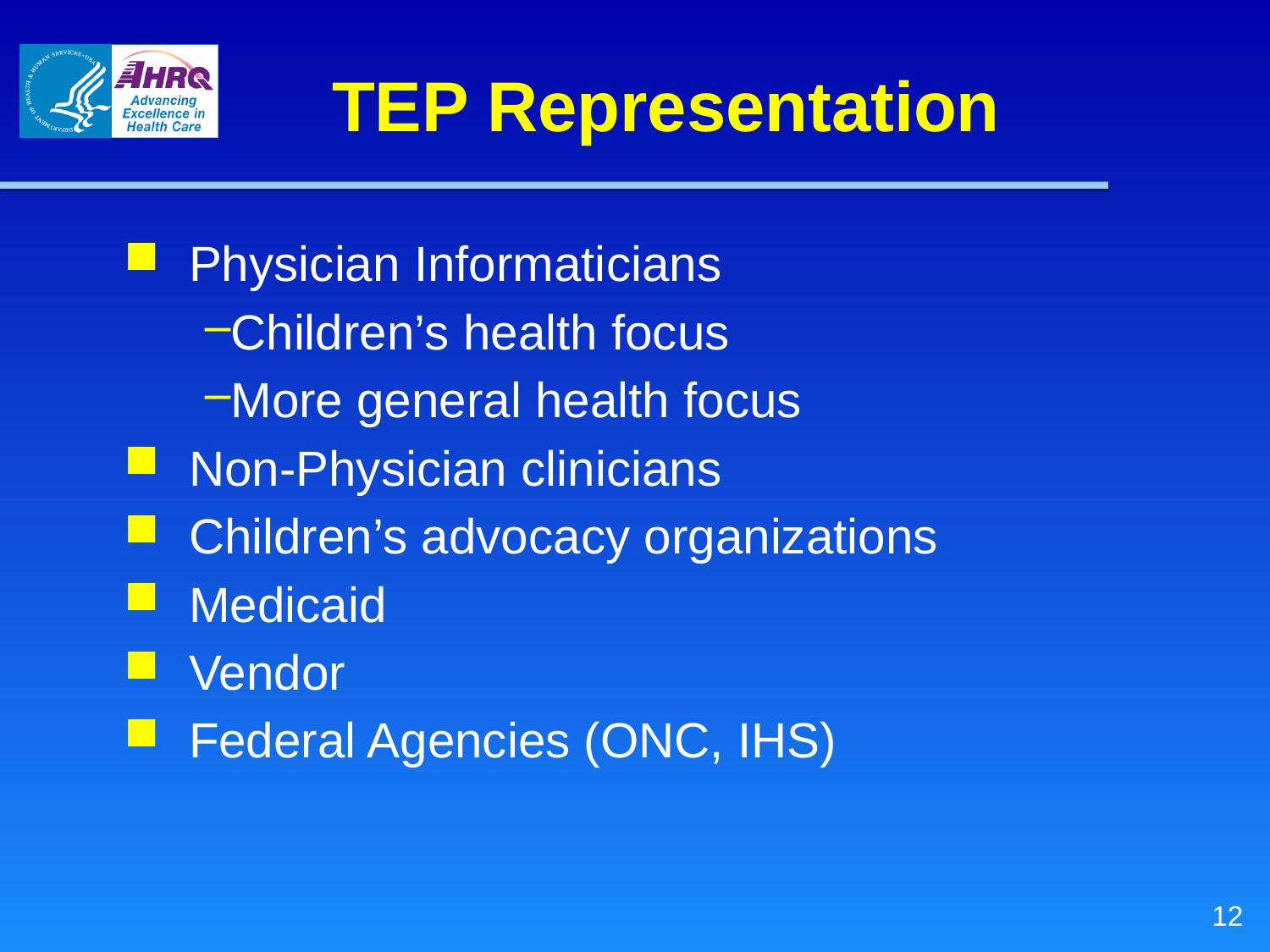

TEP Representation
Physician Informaticians
Children’s health focus
More general health focus
Non-Physician clinicians
Children’s advocacy organizations
Medicaid
Vendor
Federal Agencies (ONC, IHS)

12